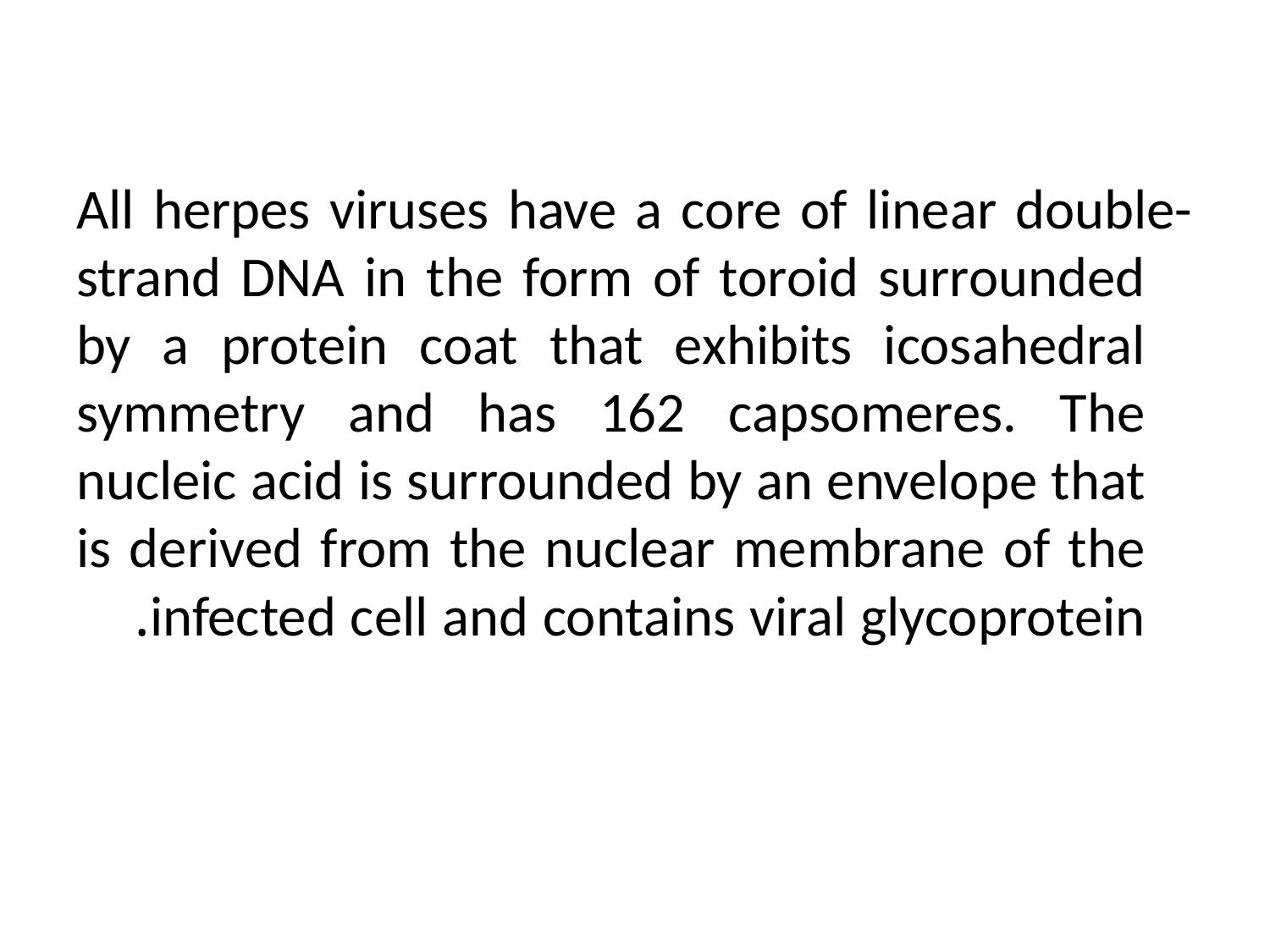

All herpes viruses have a core of linear double-strand DNA in the form of toroid surrounded by a protein coat that exhibits icosahedral symmetry and has 162 capsomeres. The nucleic acid is surrounded by an envelope that is derived from the nuclear membrane of the infected cell and contains viral glycoprotein.